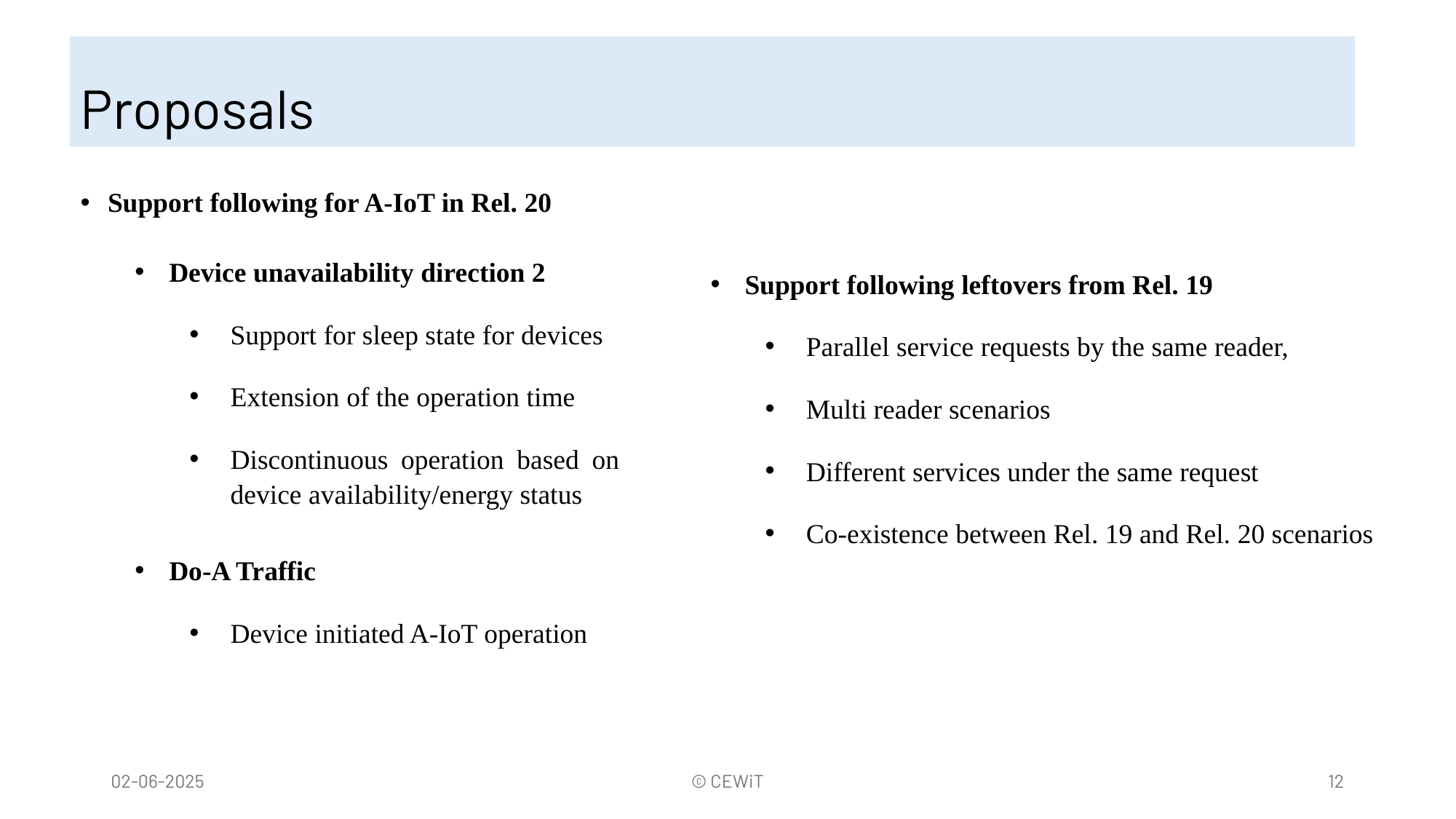

Proposals
Support following for A-IoT in Rel. 20

Device unavailability direction 2
Support for sleep state for devices
Extension of the operation time
Discontinuous operation based on device availability/energy status
Do-A Traffic
Device initiated A-IoT operation

Support following leftovers from Rel. 19
Parallel service requests by the same reader,
Multi reader scenarios
Different services under the same request
Co-existence between Rel. 19 and Rel. 20 scenarios

02-06-2025
© CEWiT
12